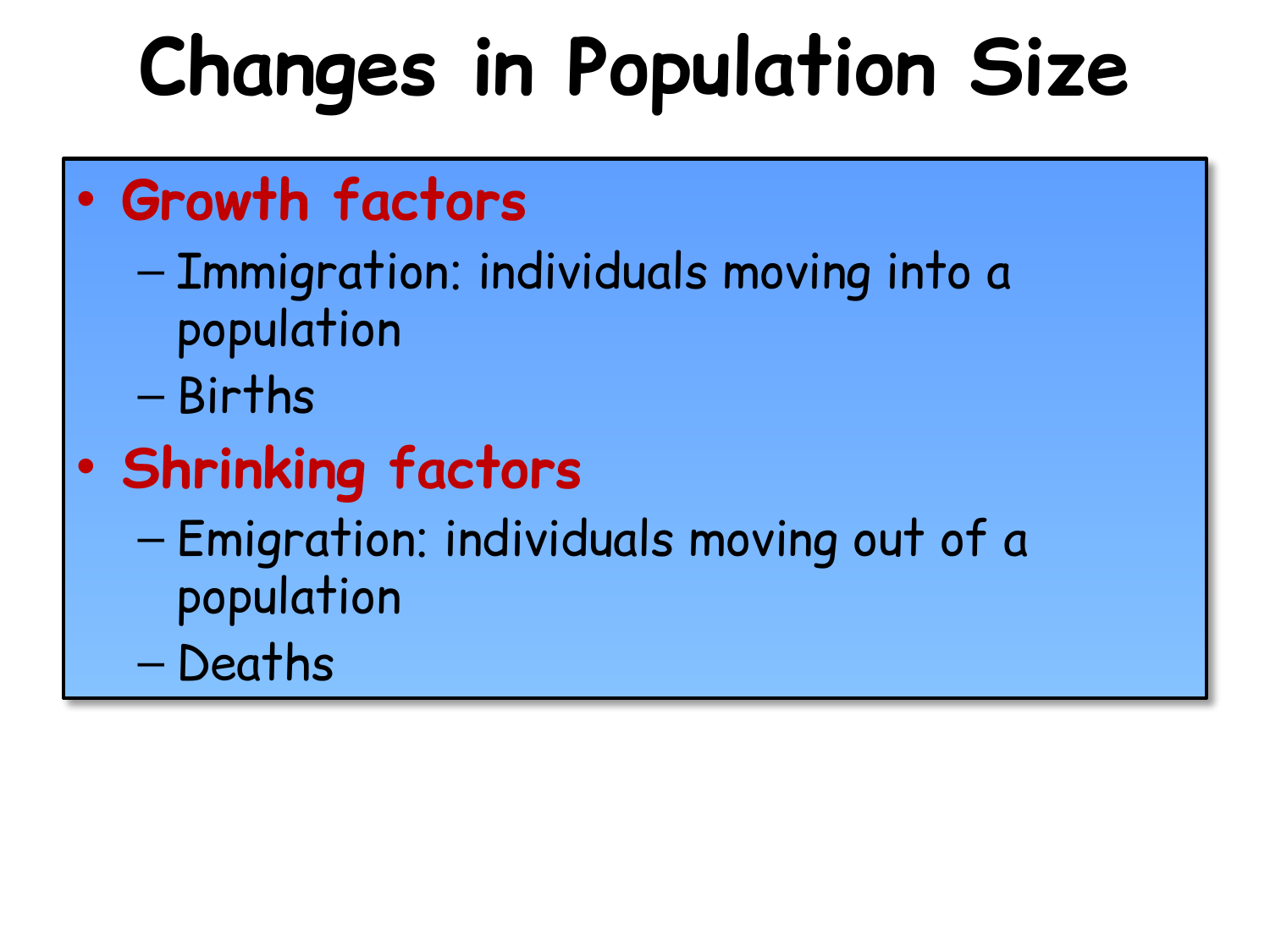

# Changes in Population Size
Growth factors
Immigration: individuals moving into a population
Births
Shrinking factors
Emigration: individuals moving out of a population
Deaths